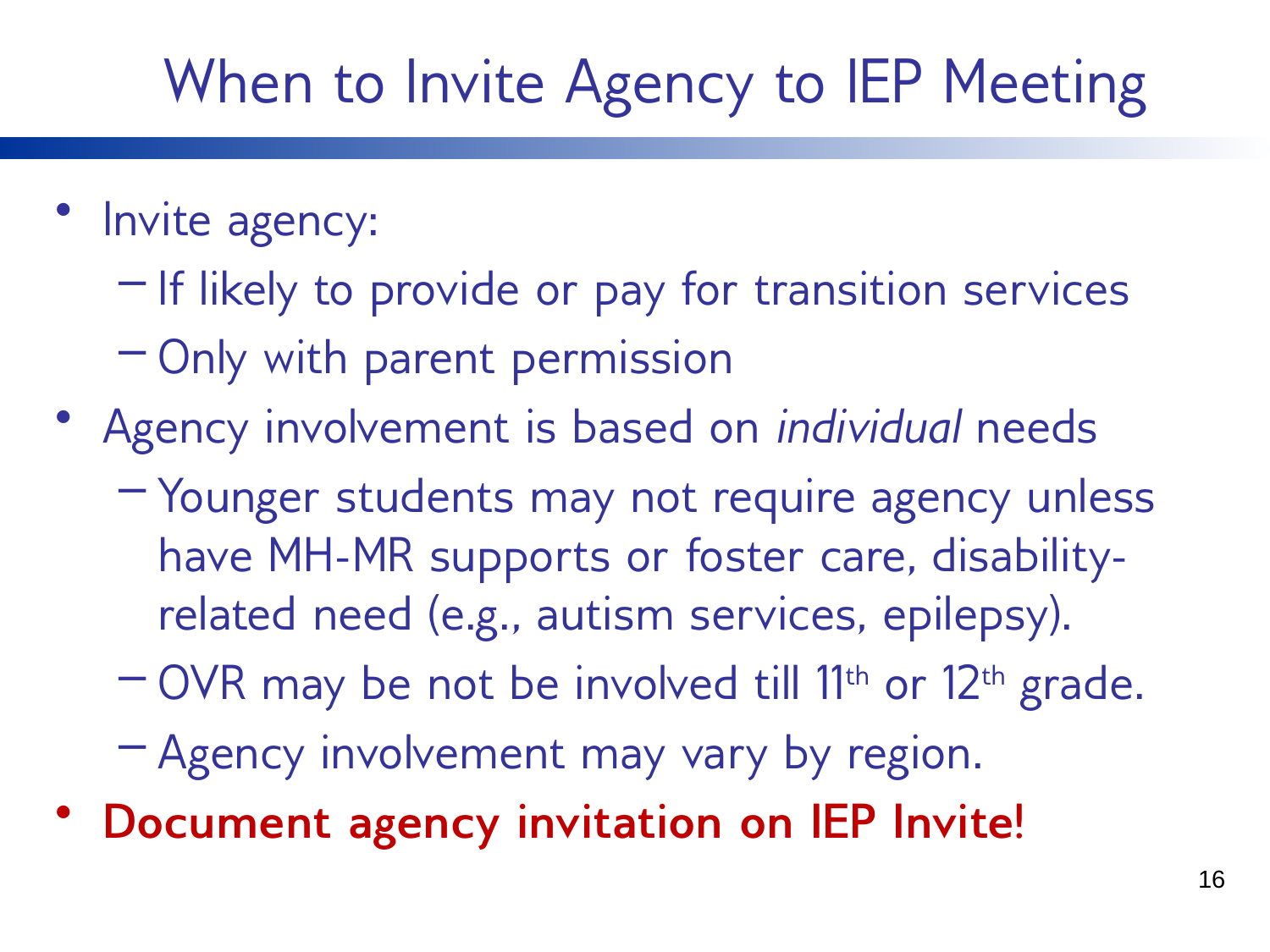

# When to Invite Agency to IEP Meeting
Invite agency:
If likely to provide or pay for transition services
Only with parent permission
Agency involvement is based on individual needs
Younger students may not require agency unless have MH-MR supports or foster care, disability-related need (e.g., autism services, epilepsy).
OVR may be not be involved till 11th or 12th grade.
Agency involvement may vary by region.
Document agency invitation on IEP Invite!

16